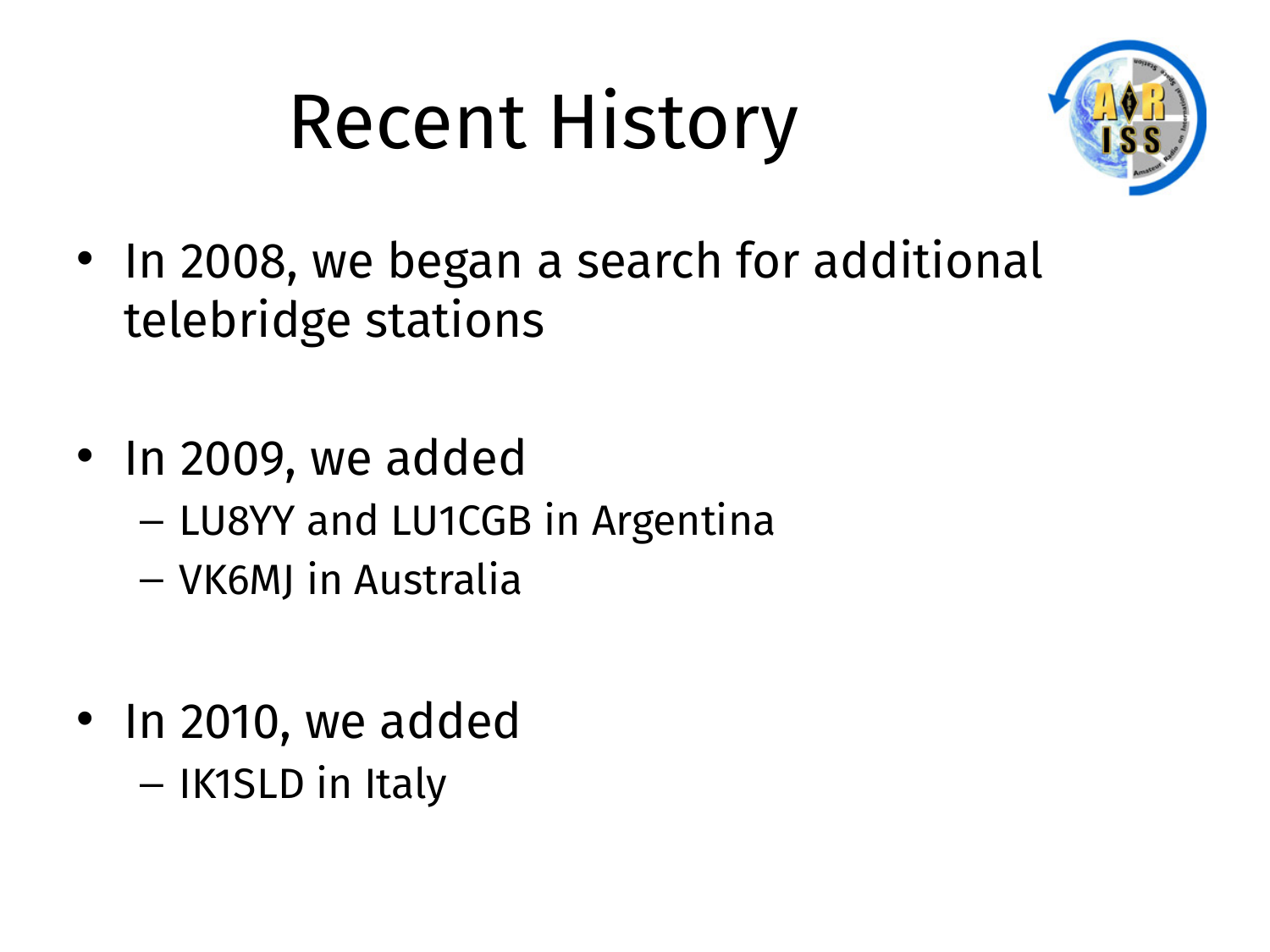

# Recent History
In 2008, we began a search for additional telebridge stations

In 2009, we added
LU8YY and LU1CGB in Argentina
VK6MJ in Australia

In 2010, we added
IK1SLD in Italy